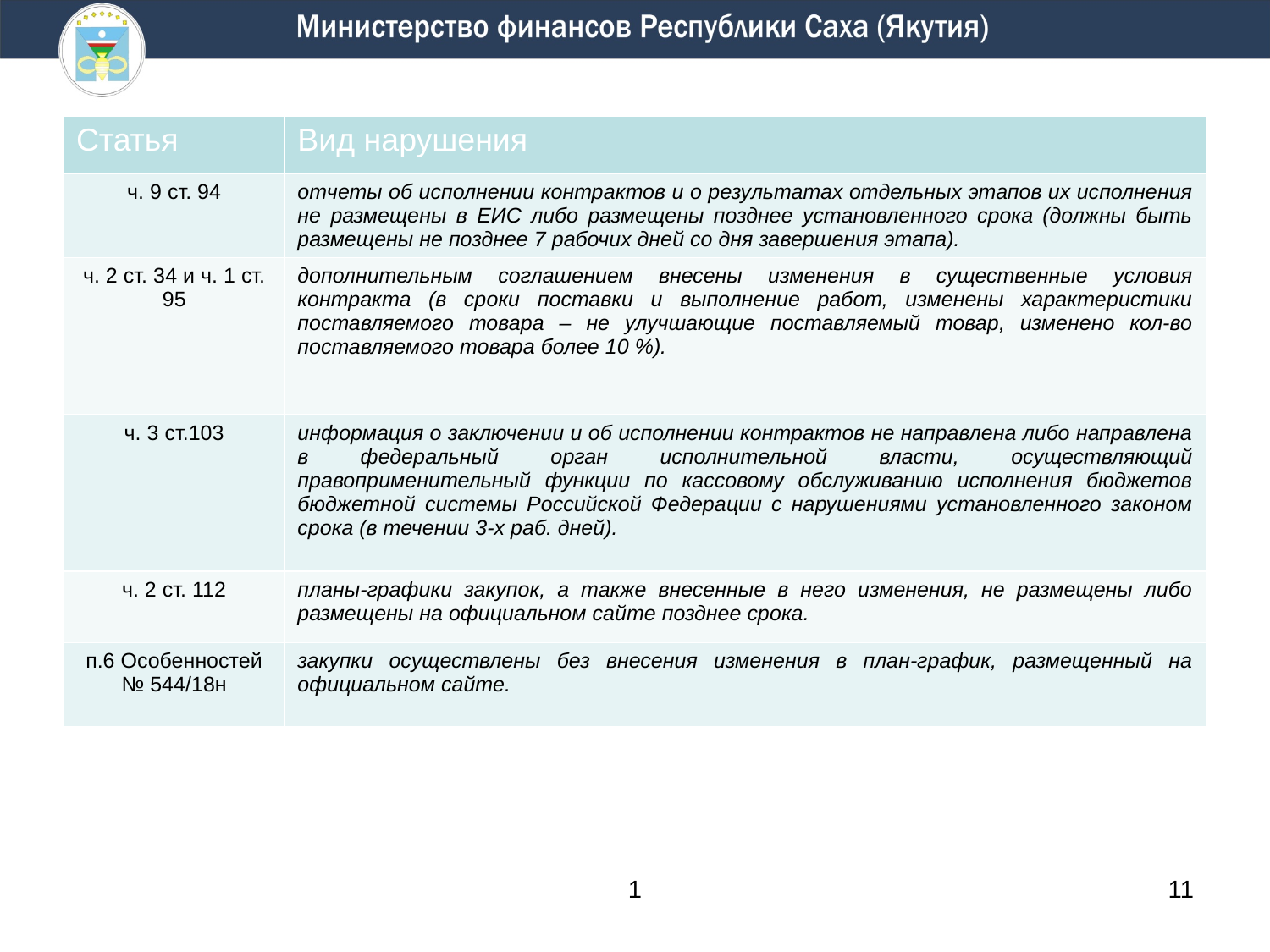

| Статья | Вид нарушения |
| --- | --- |
| ч. 9 ст. 94 | отчеты об исполнении контрактов и о результатах отдельных этапов их исполнения не размещены в ЕИС либо размещены позднее установленного срока (должны быть размещены не позднее 7 рабочих дней со дня завершения этапа). |
| ч. 2 ст. 34 и ч. 1 ст. 95 | дополнительным соглашением внесены изменения в существенные условия контракта (в сроки поставки и выполнение работ, изменены характеристики поставляемого товара – не улучшающие поставляемый товар, изменено кол-во поставляемого товара более 10 %). |
| ч. 3 ст.103 | информация о заключении и об исполнении контрактов не направлена либо направлена в федеральный орган исполнительной власти, осуществляющий правоприменительный функции по кассовому обслуживанию исполнения бюджетов бюджетной системы Российской Федерации с нарушениями установленного законом срока (в течении 3-х раб. дней). |
| ч. 2 ст. 112 | планы-графики закупок, а также внесенные в него изменения, не размещены либо размещены на официальном сайте позднее срока. |
| п.6 Особенностей № 544/18н | закупки осуществлены без внесения изменения в план-график, размещенный на официальном сайте. |
1
11